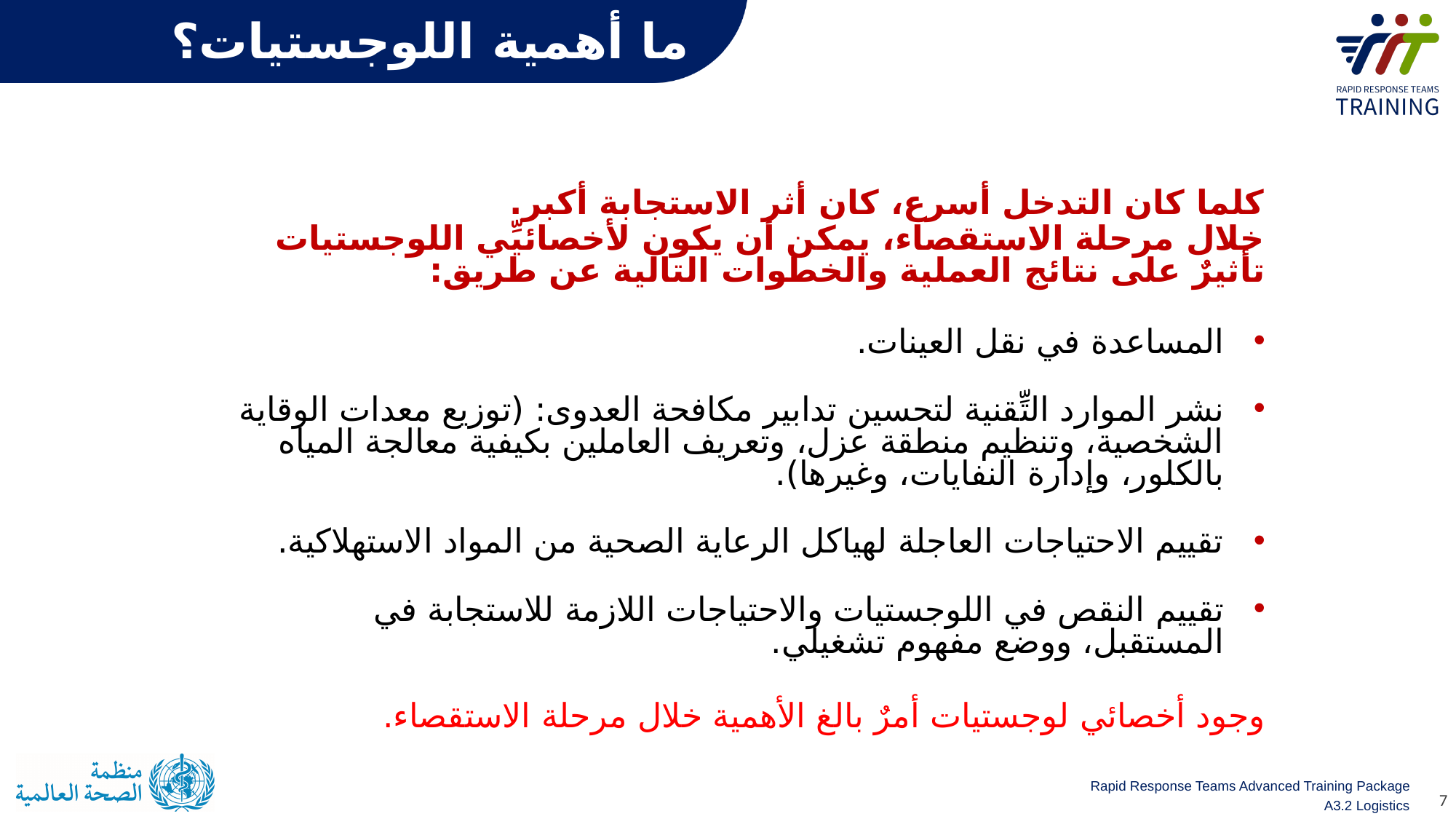

#
 ما أهمية اللوجستيات؟
كلما كان التدخل أسرع، كان أثر الاستجابة أكبر.
خلال مرحلة الاستقصاء، يمكن أن يكون لأخصائيِّي اللوجستيات تأثيرٌ على نتائج العملية والخطوات التالية عن طريق:

المساعدة في نقل العينات.
نشر الموارد التِّقنية لتحسين تدابير مكافحة العدوى: (توزيع معدات الوقاية الشخصية، وتنظيم منطقة عزل، وتعريف العاملين بكيفية معالجة المياه بالكلور، وإدارة النفايات، وغيرها).
تقييم الاحتياجات العاجلة لهياكل الرعاية الصحية من المواد الاستهلاكية.
تقييم النقص في اللوجستيات والاحتياجات اللازمة للاستجابة في المستقبل، ووضع مفهوم تشغيلي.

وجود أخصائي لوجستيات أمرٌ بالغ الأهمية خلال مرحلة الاستقصاء.
7